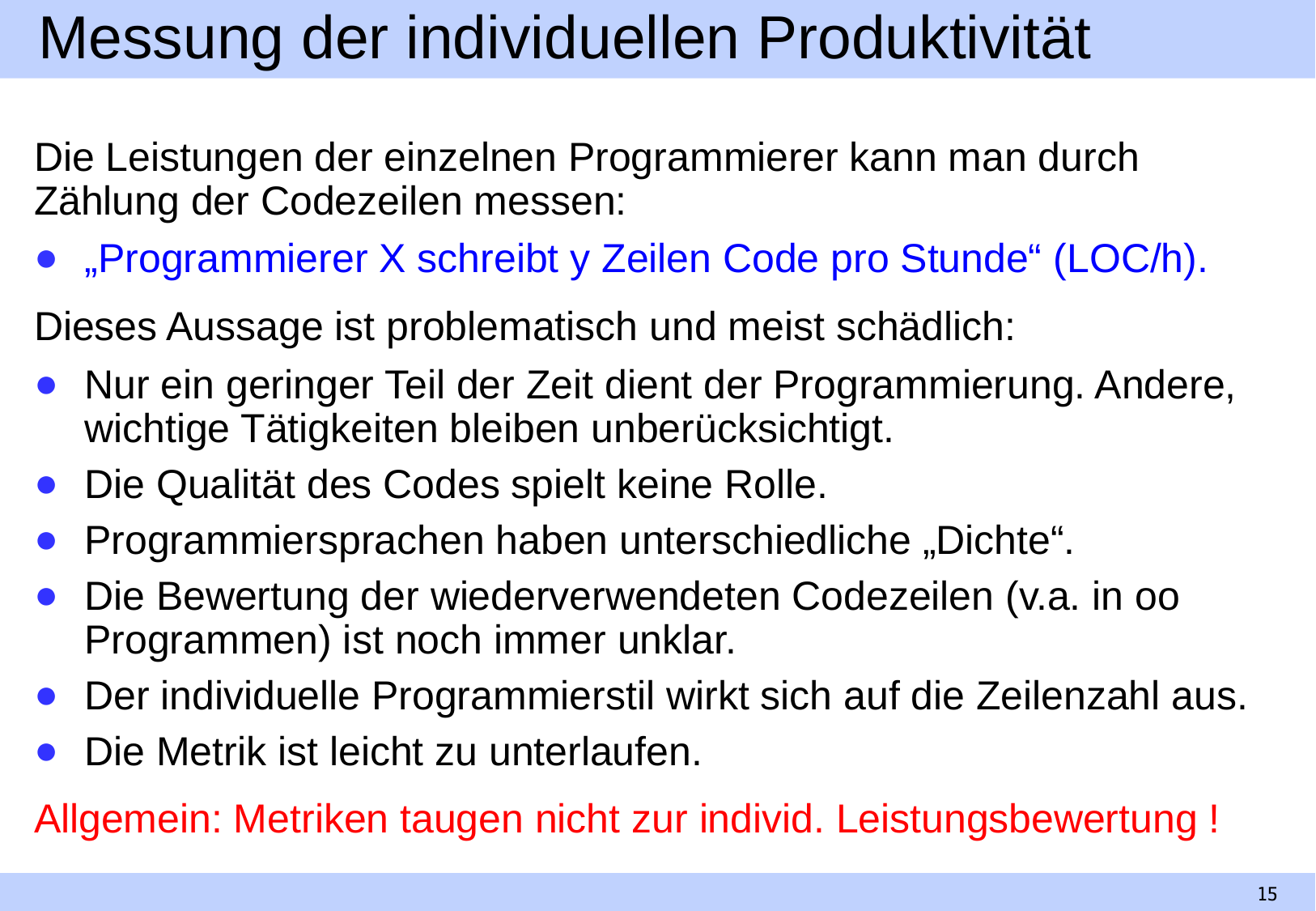

# Messung der individuellen Produktivität
Die Leistungen der einzelnen Programmierer kann man durch Zählung der Codezeilen messen:
„Programmierer X schreibt y Zeilen Code pro Stunde“ (LOC/h).
Dieses Aussage ist problematisch und meist schädlich:
Nur ein geringer Teil der Zeit dient der Programmierung. Andere, wichtige Tätigkeiten bleiben unberücksichtigt.
Die Qualität des Codes spielt keine Rolle.
Programmiersprachen haben unterschiedliche „Dichte“.
Die Bewertung der wiederverwendeten Codezeilen (v.a. in oo Programmen) ist noch immer unklar.
Der individuelle Programmierstil wirkt sich auf die Zeilenzahl aus.
Die Metrik ist leicht zu unterlaufen.
Allgemein: Metriken taugen nicht zur individ. Leistungsbewertung !

15